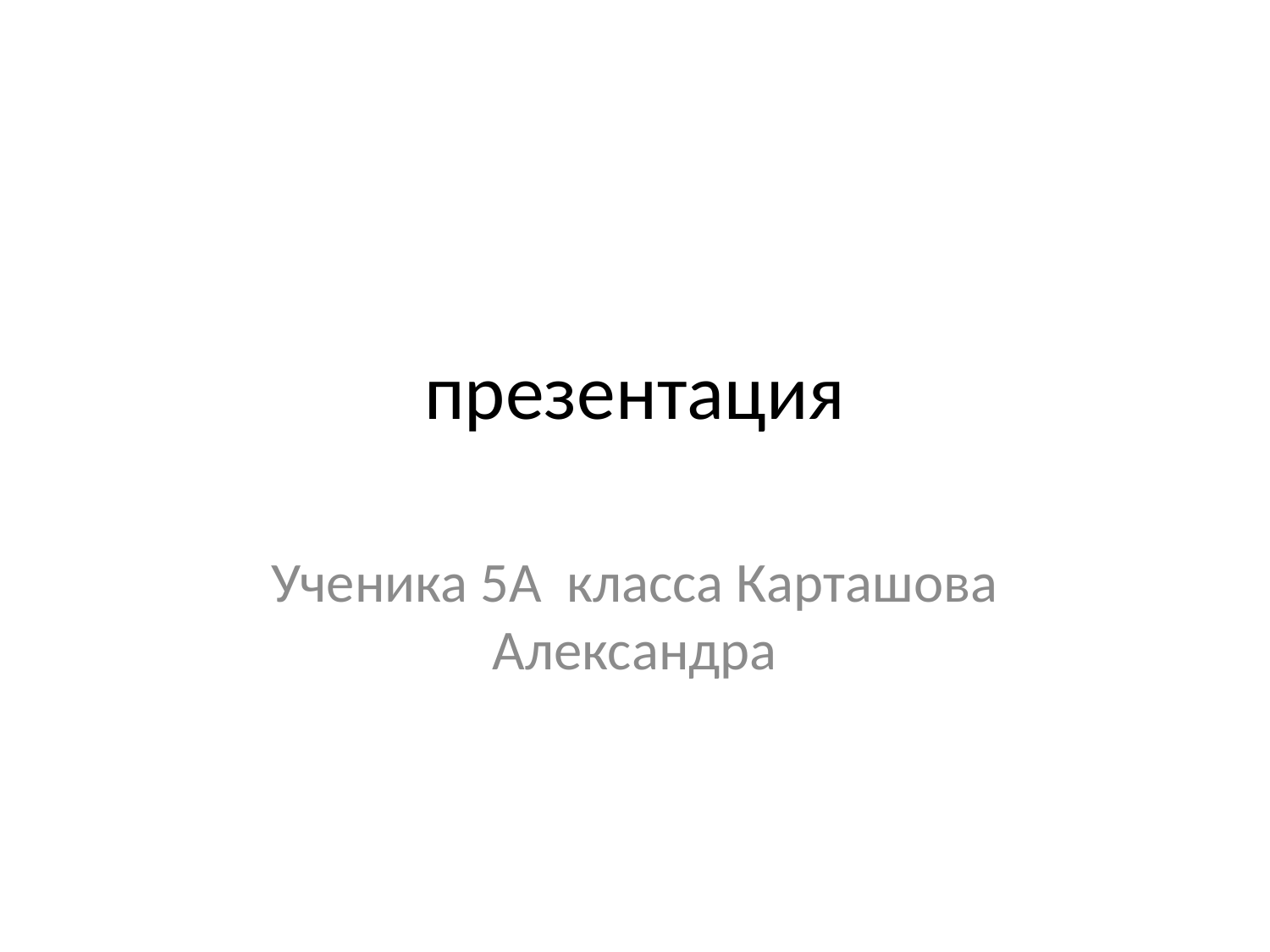

# презентация
Ученика 5А  класса Карташова Александра